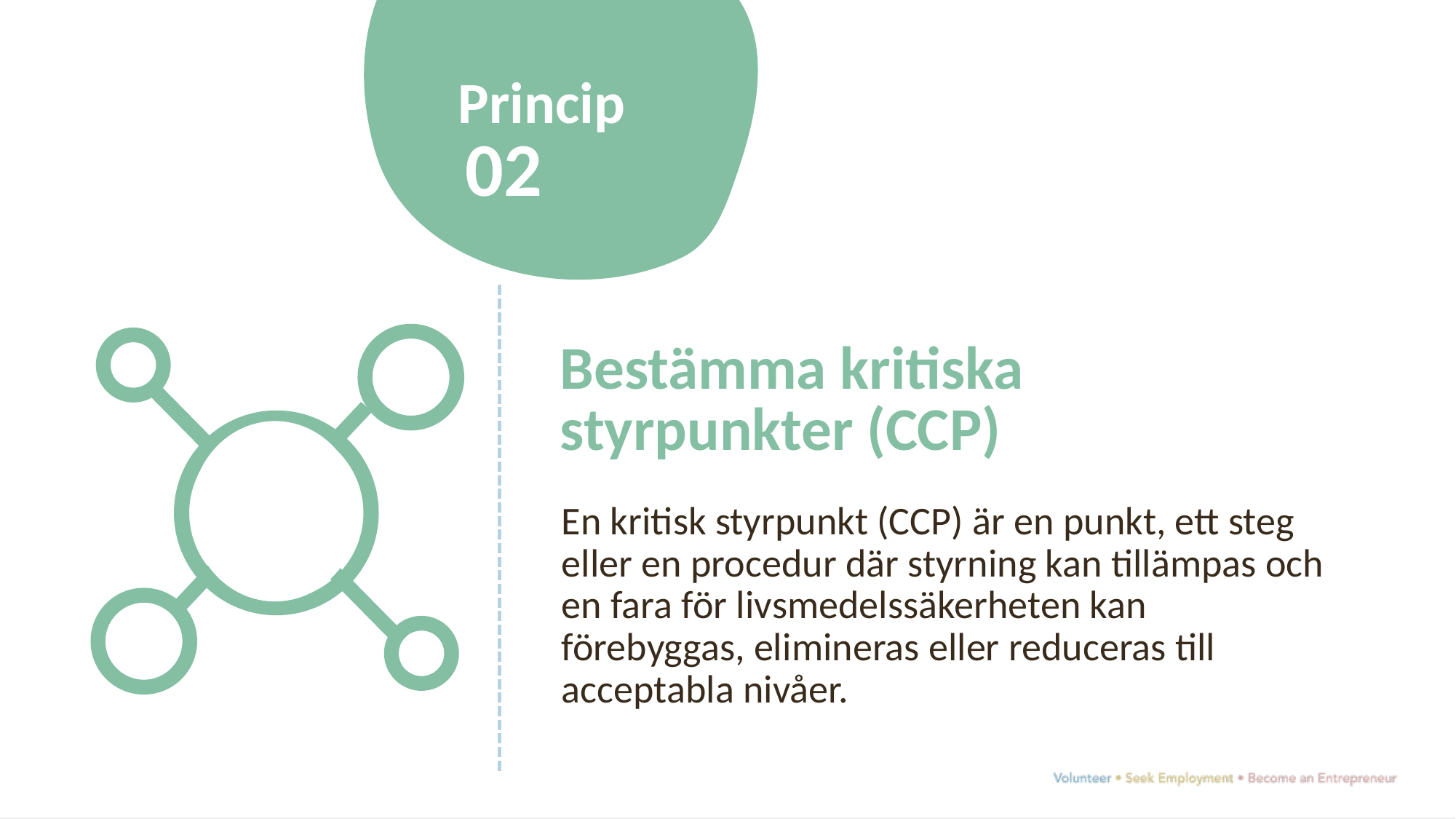

Princip
02

Bestämma kritiska styrpunkter (CCP)

En kritisk styrpunkt (CCP) är en punkt, ett steg eller en procedur där styrning kan tillämpas och en fara för livsmedelssäkerheten kan förebyggas, elimineras eller reduceras till acceptabla nivåer.